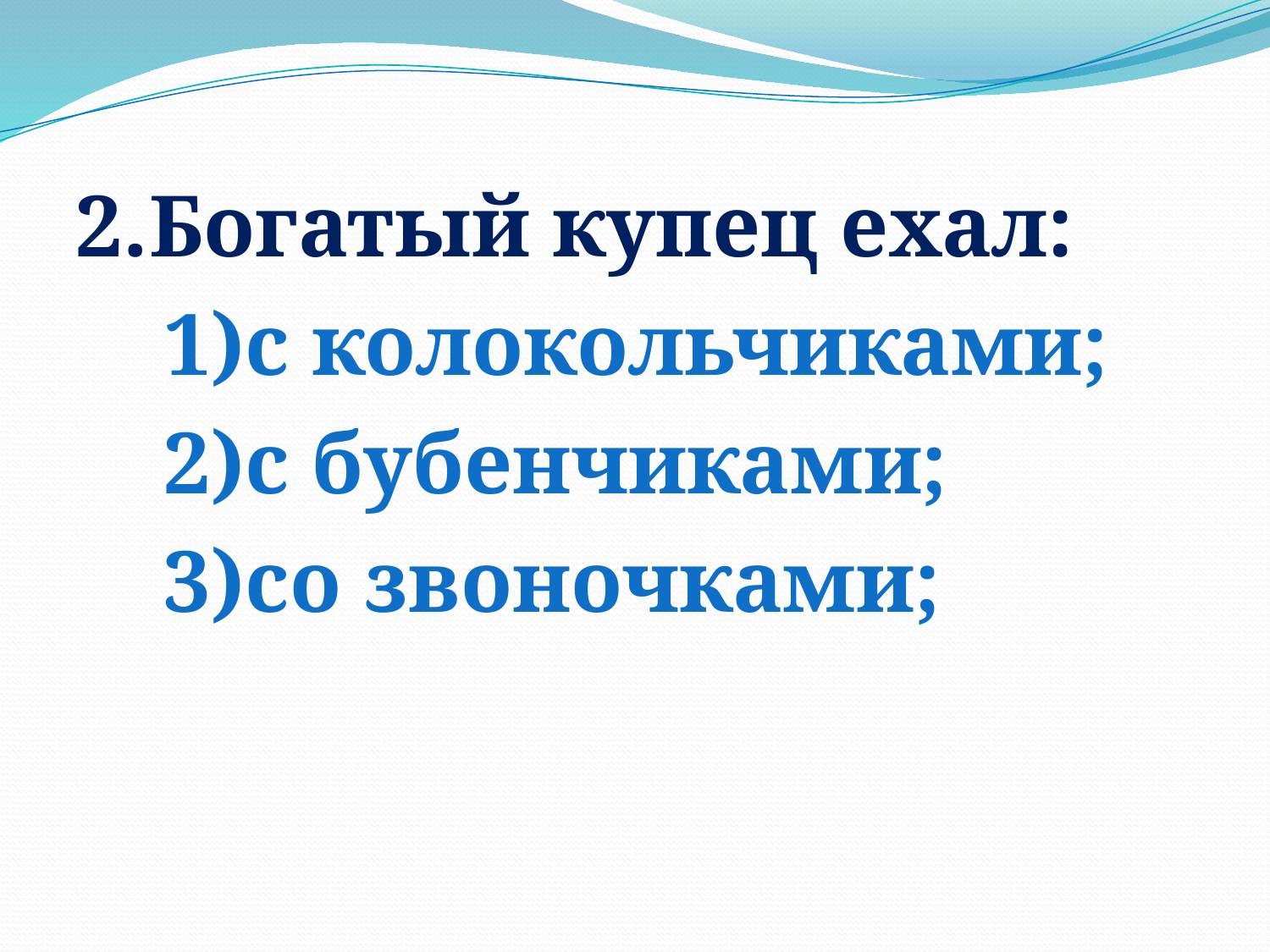

#
2.Богатый купец ехал:
    1)с колокольчиками;
    2)с бубенчиками;
    3)со звоночками;